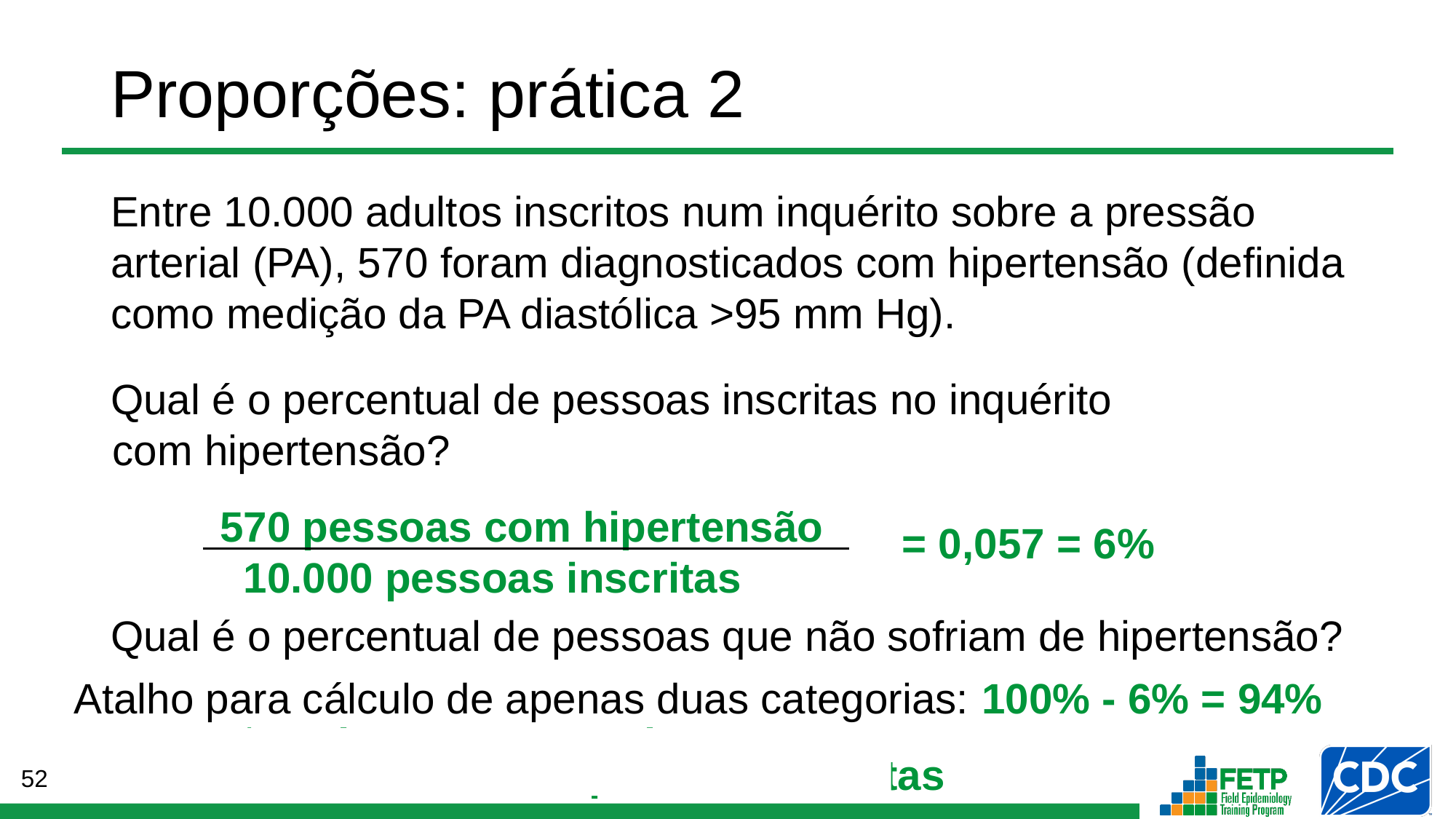

# Proporções: prática 2
Entre 10.000 adultos inscritos num inquérito sobre a pressão arterial (PA), 570 foram diagnosticados com hipertensão (definida como medição da PA diastólica >95 mm Hg).
Qual é o percentual de pessoas inscritas no inquérito
com hipertensão?
	570 pessoas com hipertensão
	  10.000 pessoas inscritas
Qual é o percentual de pessoas que não sofriam de hipertensão?
	9,430 pessoas não hipertensas = 0.943
		          10.000 pessoas inscritas
= 0,057 = 6%
Atalho para cálculo de apenas duas categorias: 100% - 6% = 94%
= 94.3%